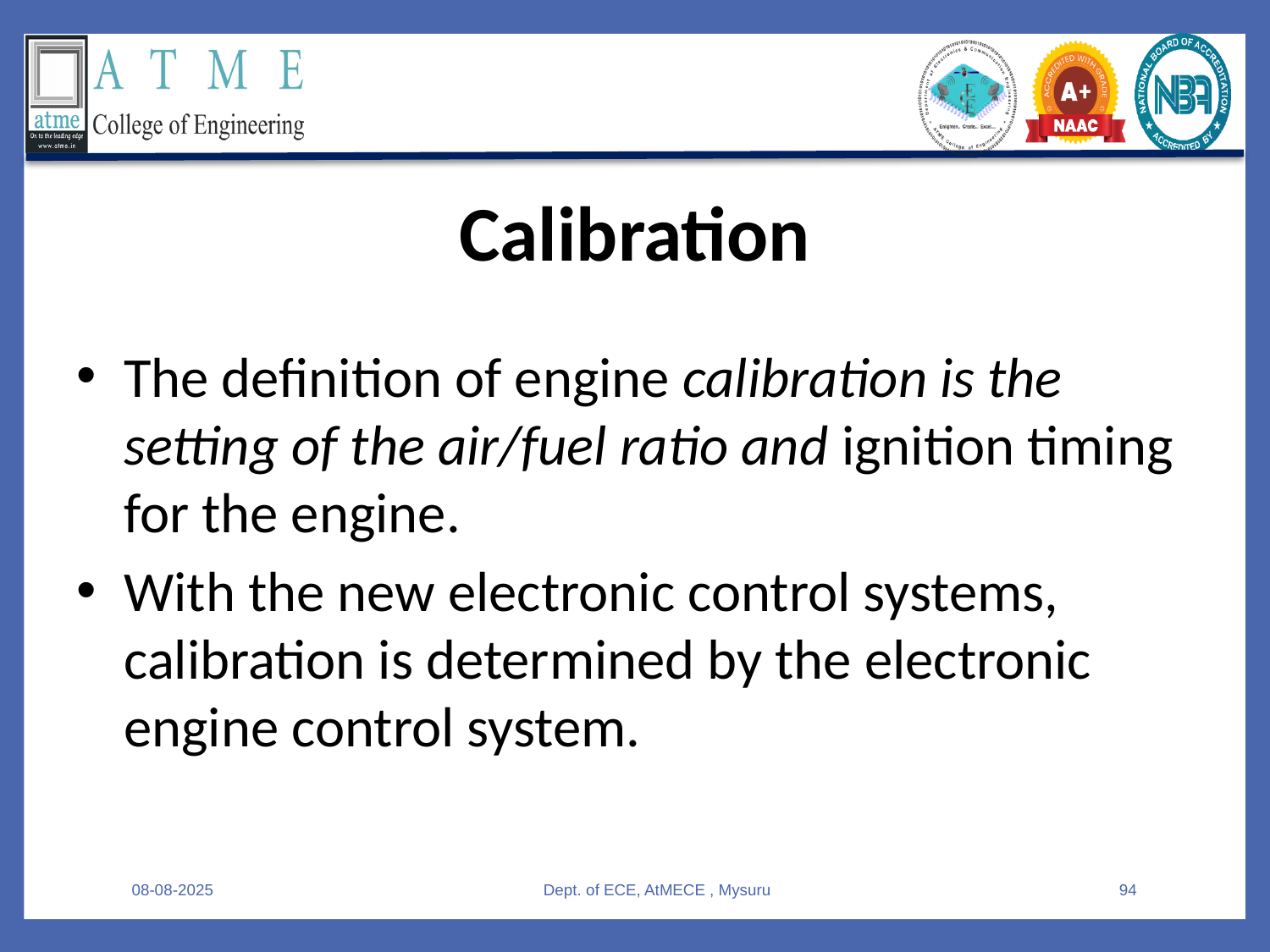

Calibration
The definition of engine calibration is the setting of the air/fuel ratio and ignition timing for the engine.
With the new electronic control systems, calibration is determined by the electronic engine control system.
08-08-2025
Dept. of ECE, AtMECE , Mysuru
94